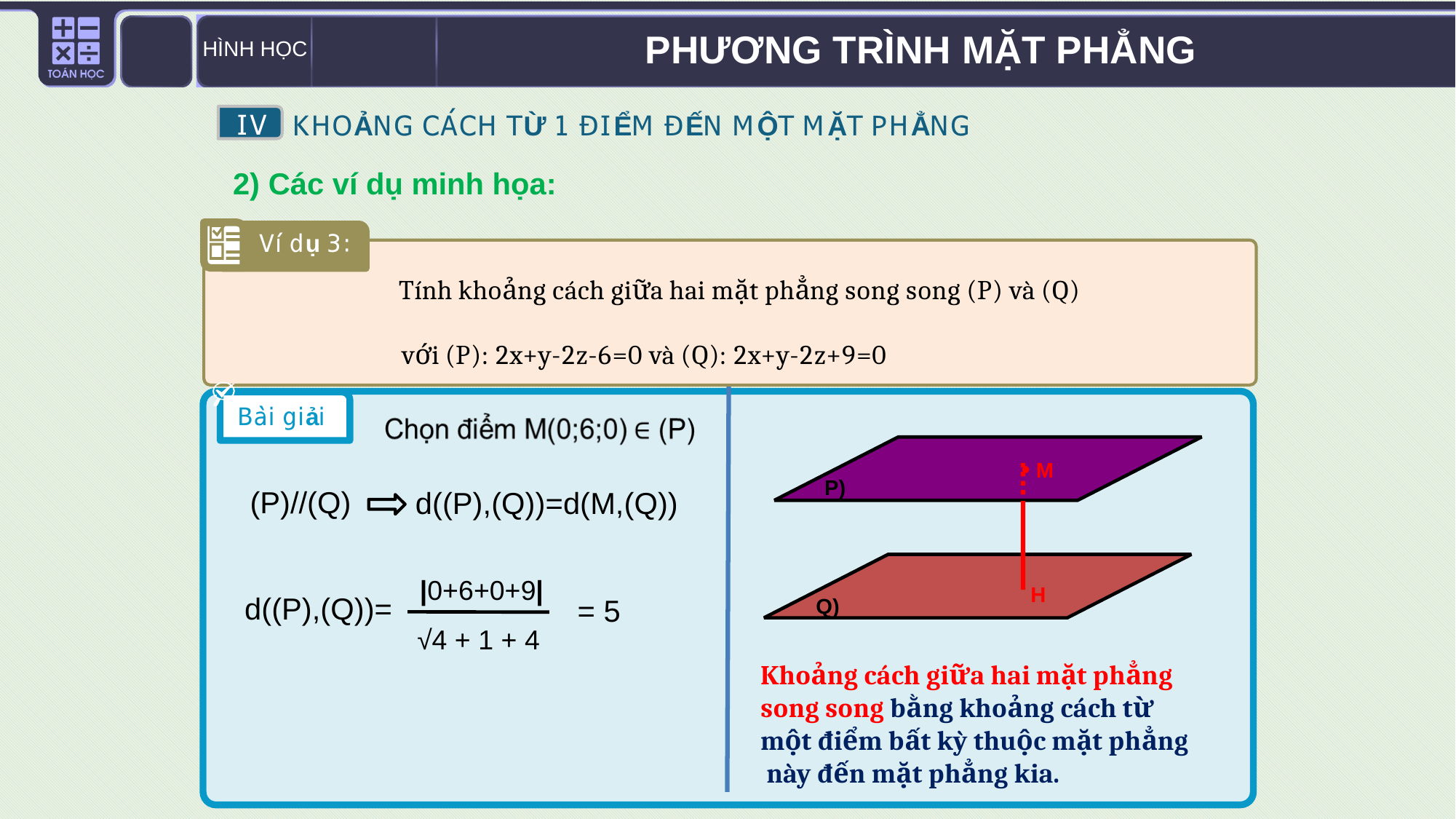

IV

KHOẢNG CÁCH TỪ 1 ĐIỂM ĐẾN MỘT MẶT PHẲNG
2) Các ví dụ minh họa:

Ví dụ 3:

     Tính khoảng cách giữa hai mặt phẳng song song (P) và (Q)
         với (P): 2x+y-2z-6=0 và (Q): 2x+y-2z+9=0

Bài giải

• M

P)

H
Q)
(P)//(Q)
d((P),(Q))=d(M,(Q))

|0+6+0+9|
d((P),(Q))=
= 5
√4 + 1 + 4
Khoảng cách giữa hai mặt phẳng
song song bằng khoảng cách từ
một điểm bất kỳ thuộc mặt phẳng
 này đến mặt phẳng kia.